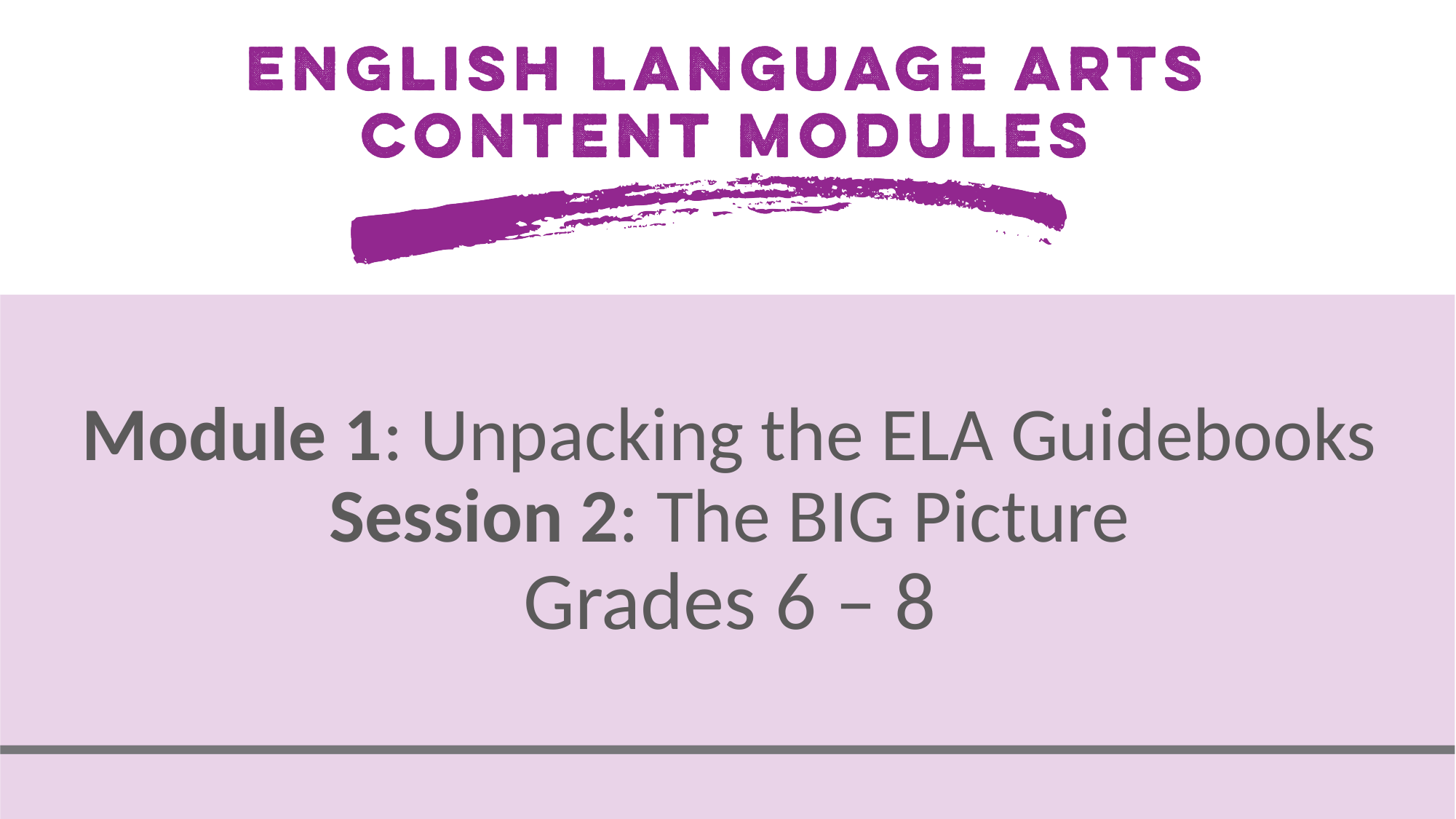

# Module 1: Unpacking the ELA Guidebooks Session 2: The BIG Picture Grades 6 – 8